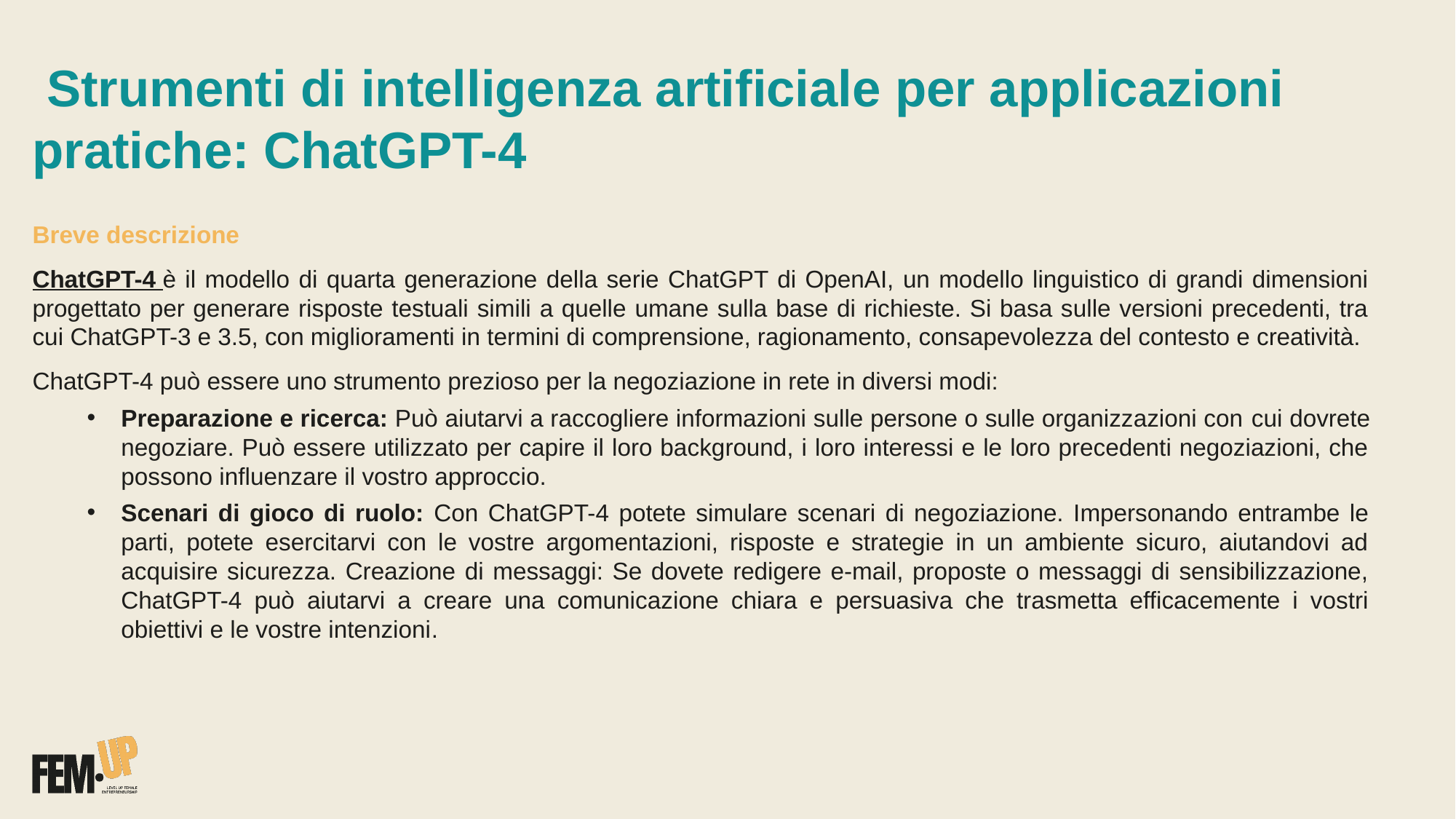

Strumenti di intelligenza artificiale per applicazioni pratiche: ChatGPT-4
Breve descrizione
ChatGPT-4 è il modello di quarta generazione della serie ChatGPT di OpenAI, un modello linguistico di grandi dimensioni progettato per generare risposte testuali simili a quelle umane sulla base di richieste. Si basa sulle versioni precedenti, tra cui ChatGPT-3 e 3.5, con miglioramenti in termini di comprensione, ragionamento, consapevolezza del contesto e creatività.
ChatGPT-4 può essere uno strumento prezioso per la negoziazione in rete in diversi modi:
Preparazione e ricerca: Può aiutarvi a raccogliere informazioni sulle persone o sulle organizzazioni con cui dovrete negoziare. Può essere utilizzato per capire il loro background, i loro interessi e le loro precedenti negoziazioni, che possono influenzare il vostro approccio.
Scenari di gioco di ruolo: Con ChatGPT-4 potete simulare scenari di negoziazione. Impersonando entrambe le parti, potete esercitarvi con le vostre argomentazioni, risposte e strategie in un ambiente sicuro, aiutandovi ad acquisire sicurezza. Creazione di messaggi: Se dovete redigere e-mail, proposte o messaggi di sensibilizzazione, ChatGPT-4 può aiutarvi a creare una comunicazione chiara e persuasiva che trasmetta efficacemente i vostri obiettivi e le vostre intenzioni.